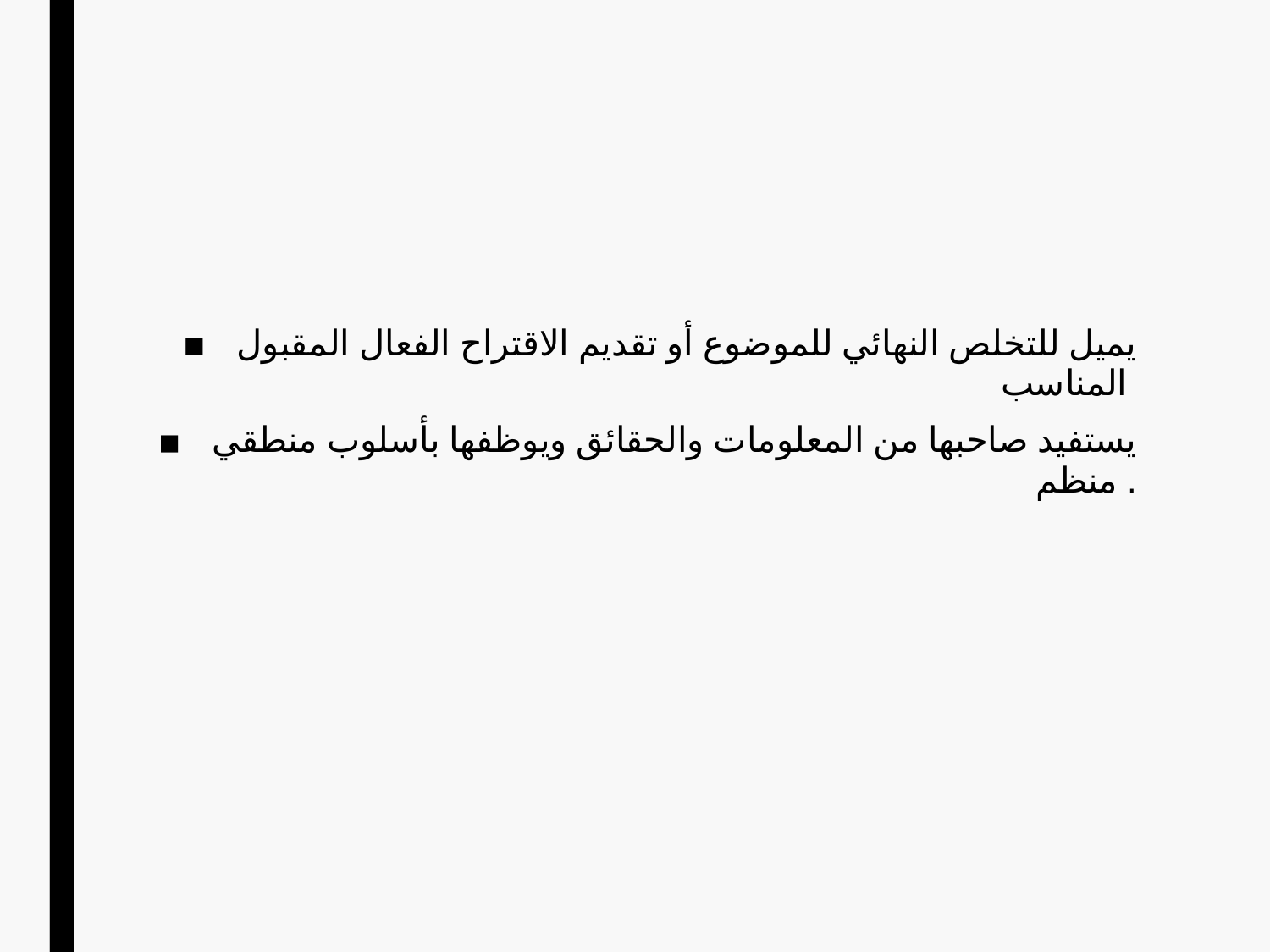

يميل للتخلص النهائي للموضوع أو تقديم الاقتراح الفعال المقبول المناسب
يستفيد صاحبها من المعلومات والحقائق ويوظفها بأسلوب منطقي منظم .